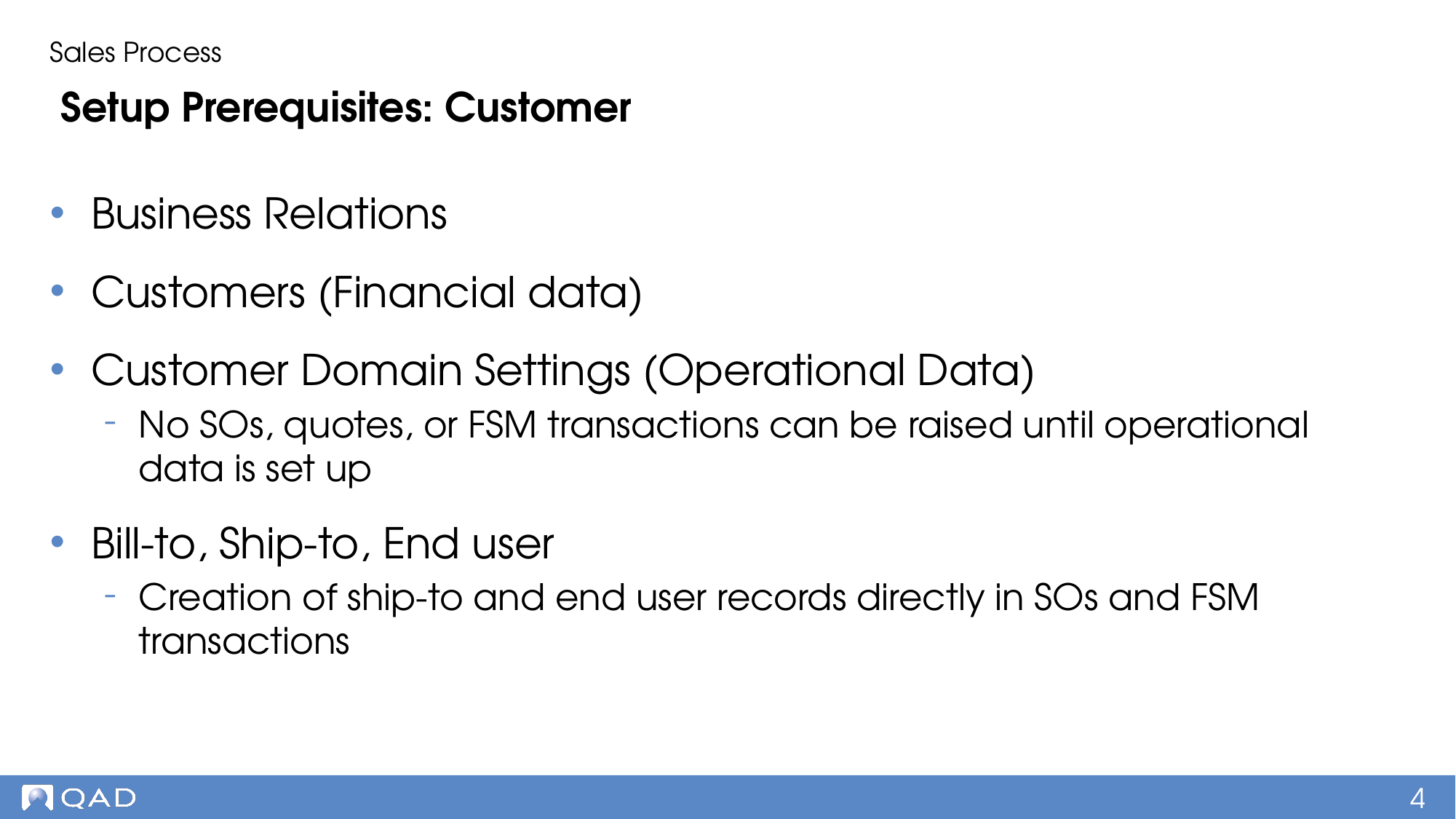

Sales Process
# Setup Prerequisites: Customer
Business Relations
Customers (Financial data)
Customer Domain Settings (Operational Data)
No SOs, quotes, or FSM transactions can be raised until operational data is set up
Bill-to, Ship-to, End user
Creation of ship-to and end user records directly in SOs and FSM transactions

4